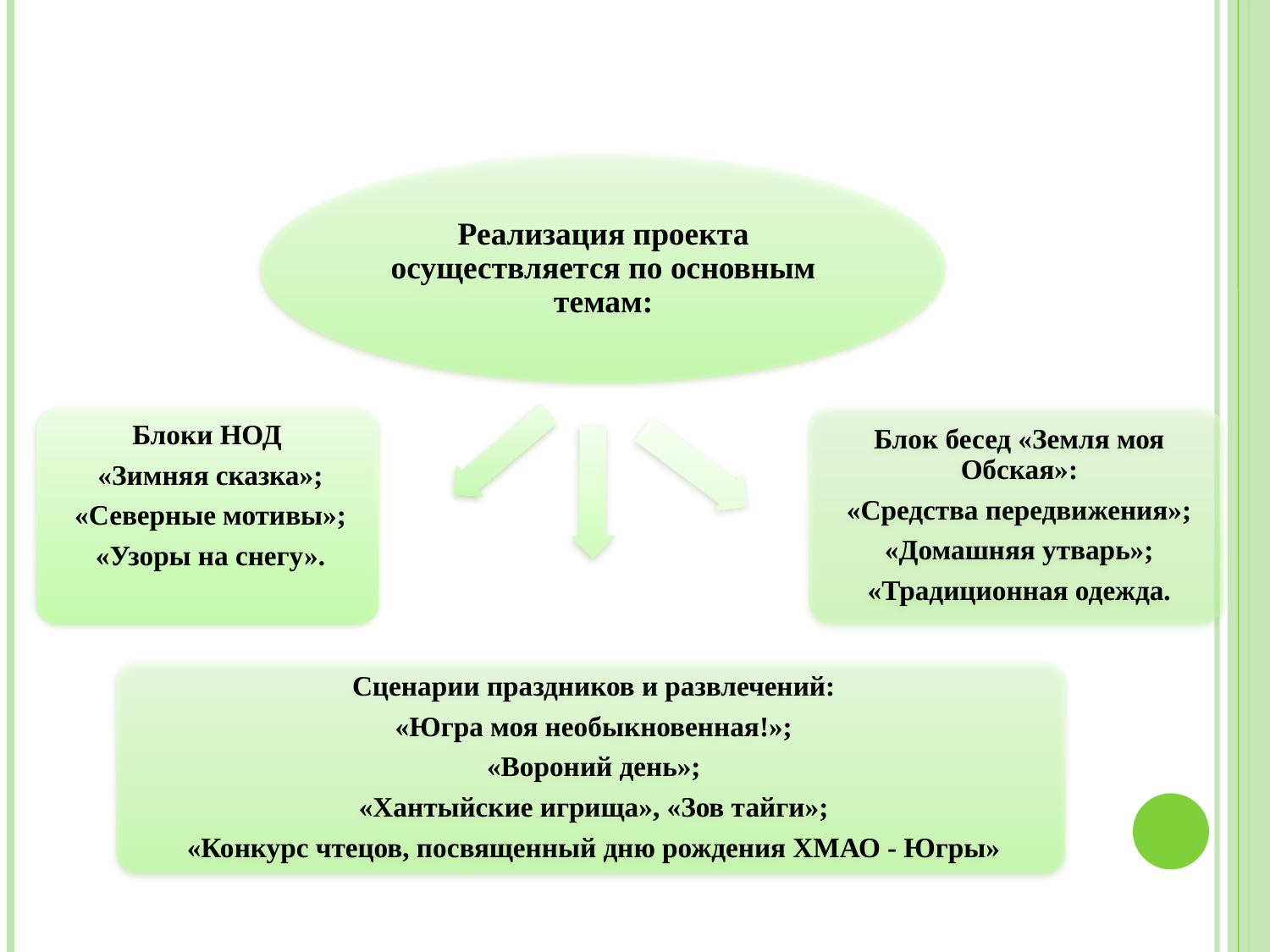

#
Реализация проекта осуществляется по основным темам:
Блоки НОД
«Зимняя сказка»;
«Северные мотивы»;
«Узоры на снегу».

Сценарии праздников и развлечений:
«Югра моя необыкновенная!»;
«Вороний день»;
«Хантыйские игрища», «Зов тайги»;
«Конкурс чтецов, посвященный дню рождения ХМАО - Югры»
Блок бесед «Земля моя Обская»:
«Средства передвижения»;
«Домашняя утварь»;
«Традиционная одежда.